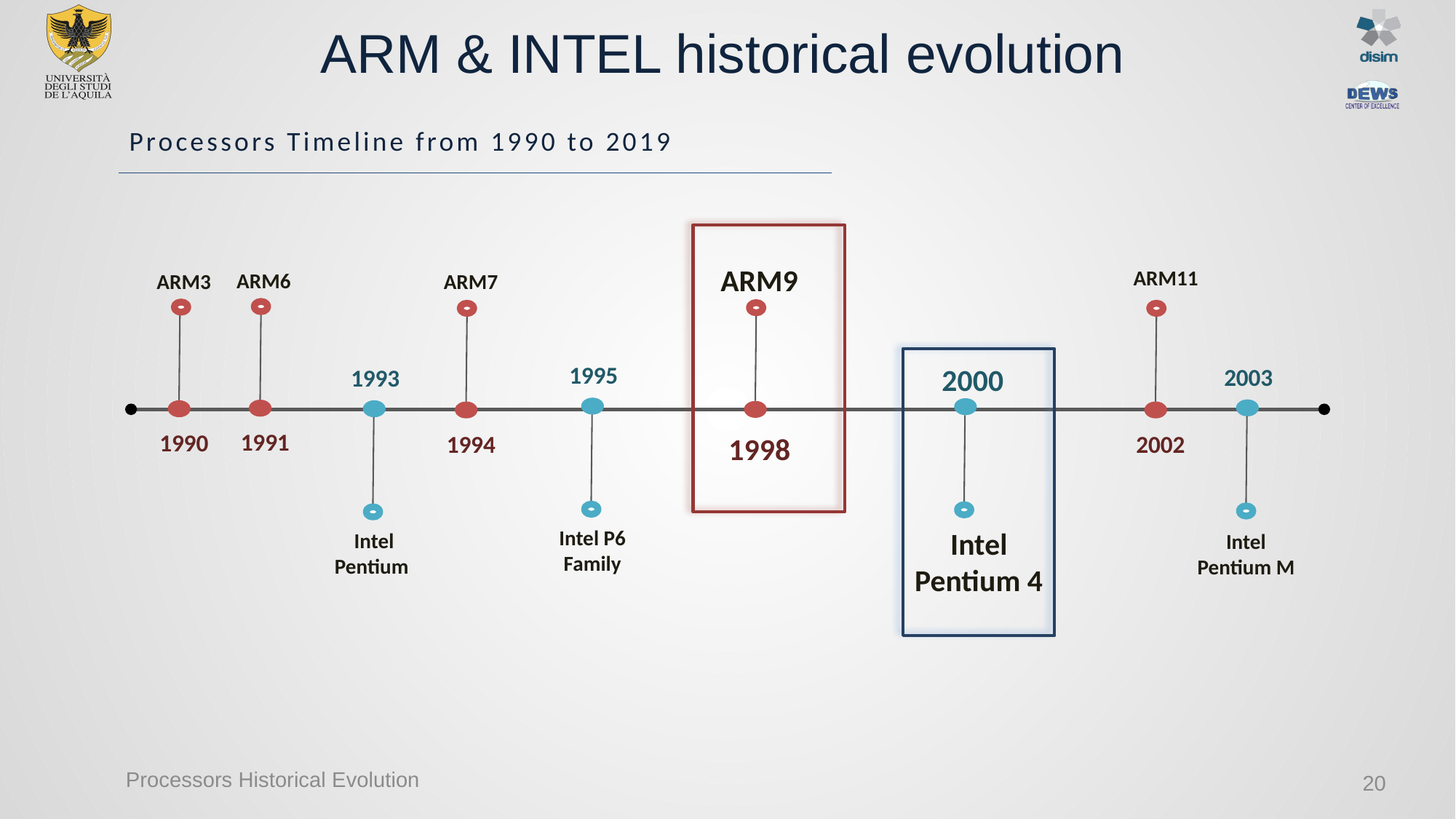

# ARM & INTEL historical evolution
Processors Timeline from 1990 to 2019

ARM9

1998
ARM11

2002
ARM6

1991
ARM7

1994
ARM3

1990

1995

Intel P6 Family
2000

Intel Pentium 4
2003

Intel Pentium M
1993

Intel Pentium

Processors Historical Evolution

20